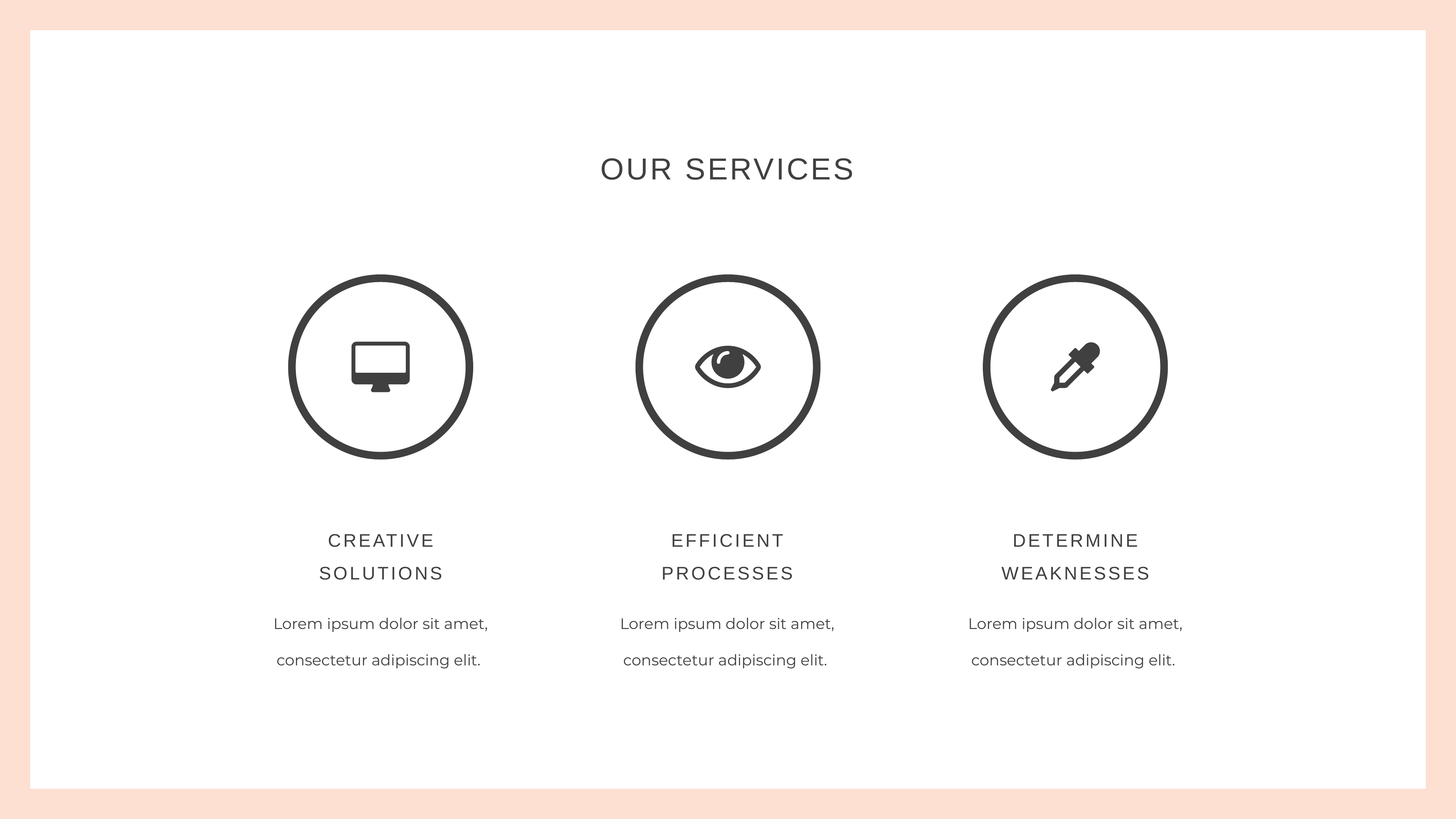

OUR SERVICES

CREATIVE
SOLUTIONS
EFFICIENT
PROCESSES
DETERMINE
WEAKNESSES
Lorem ipsum dolor sit amet, consectetur adipiscing elit.
Lorem ipsum dolor sit amet, consectetur adipiscing elit.
Lorem ipsum dolor sit amet, consectetur adipiscing elit.